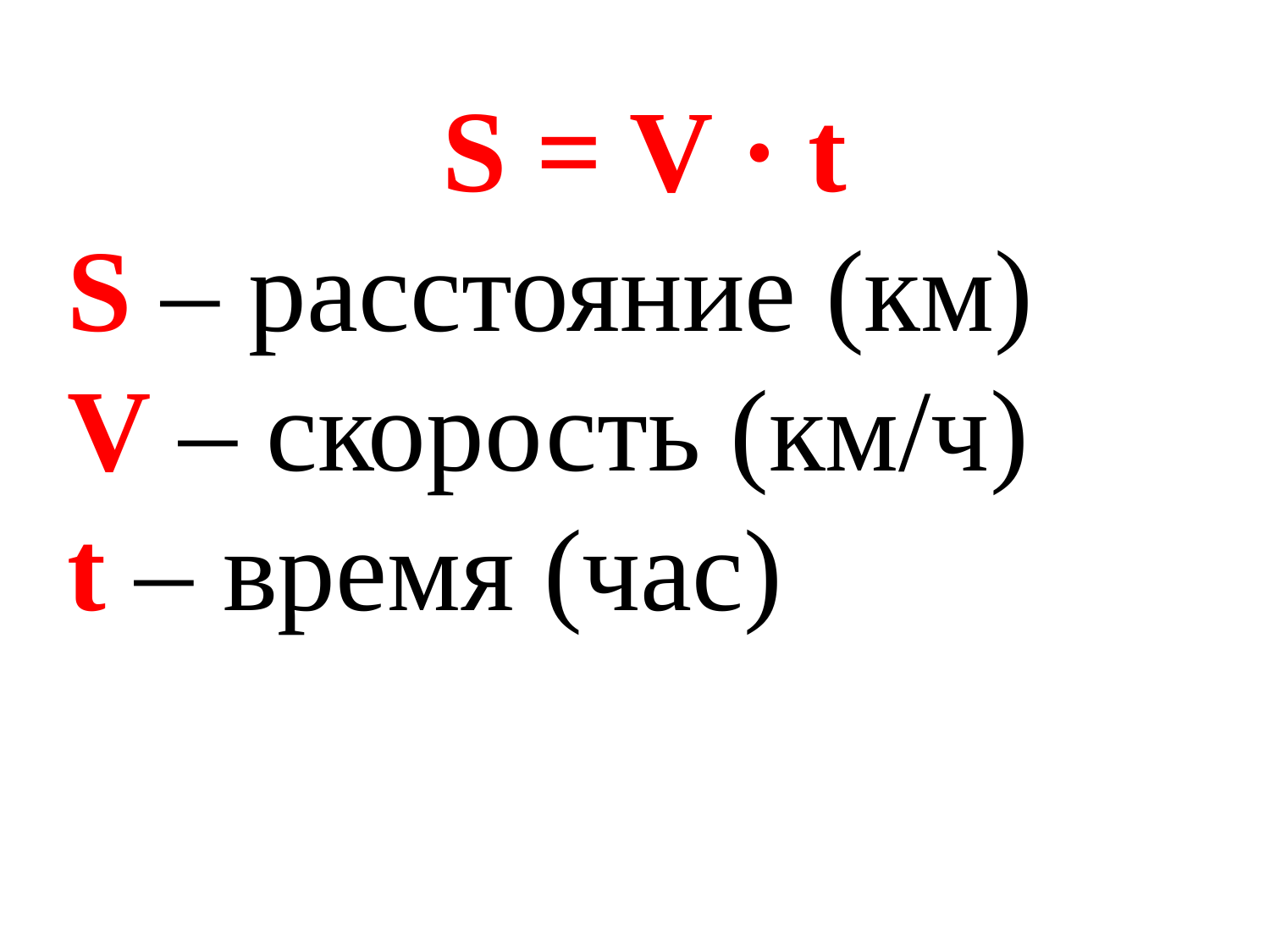

S = V · t
S – расстояние (км)
V – скорость (км/ч)
t – время (час)